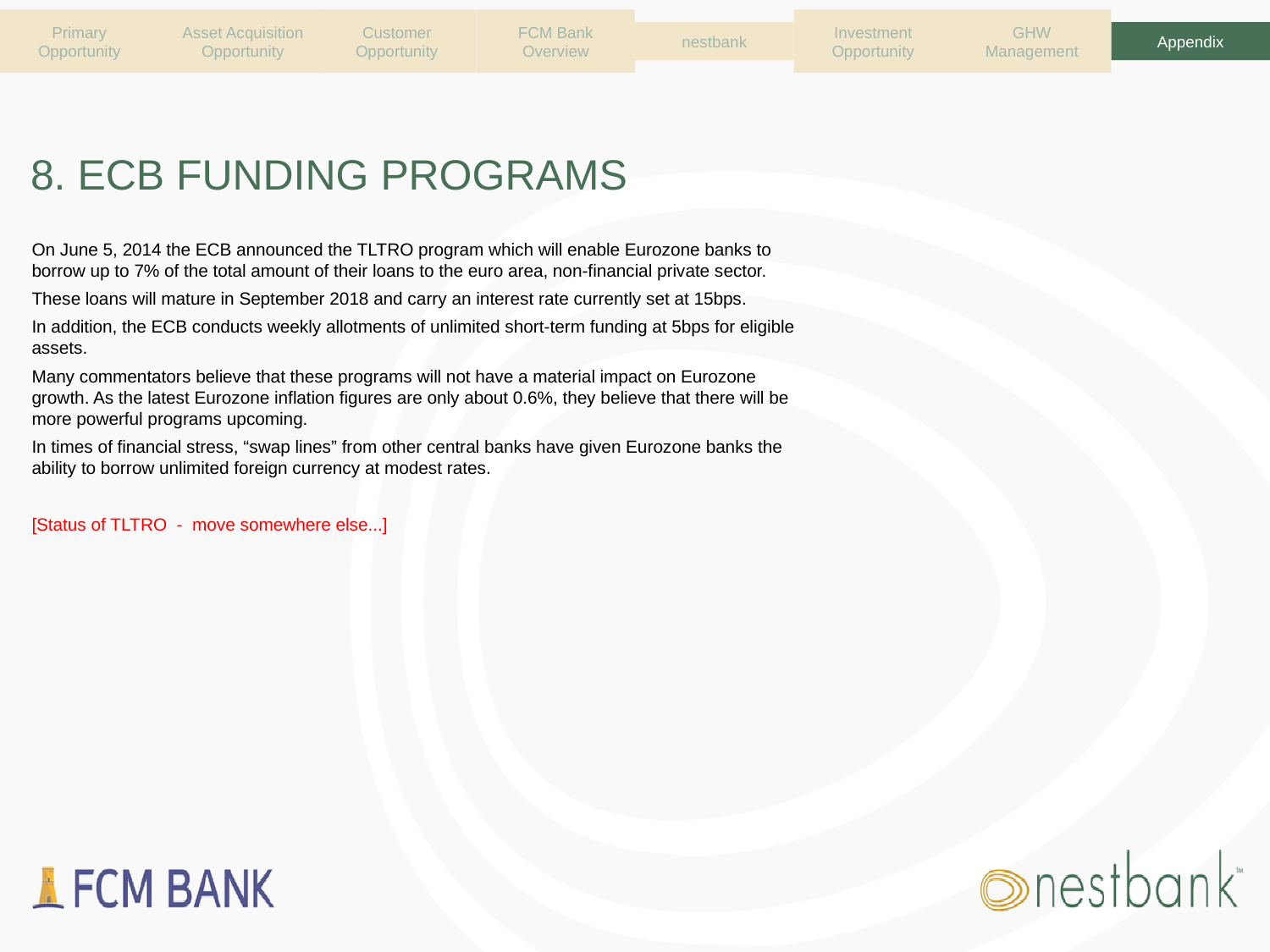

Asset Acquisition
Opportunity
Primary Opportunity
Customer Opportunity
FCM Bank Overview
Investment Opportunity
nestbank
GHW Management
Appendix
# 8. ECB FUNDING PROGRAMS
On June 5, 2014 the ECB announced the TLTRO program which will enable Eurozone banks to borrow up to 7% of the total amount of their loans to the euro area, non-financial private sector.
These loans will mature in September 2018 and carry an interest rate currently set at 15bps.
In addition, the ECB conducts weekly allotments of unlimited short-term funding at 5bps for eligible assets.
Many commentators believe that these programs will not have a material impact on Eurozone growth. As the latest Eurozone inflation figures are only about 0.6%, they believe that there will be more powerful programs upcoming.
In times of financial stress, “swap lines” from other central banks have given Eurozone banks the ability to borrow unlimited foreign currency at modest rates.

[Status of TLTRO  -  move somewhere else...]